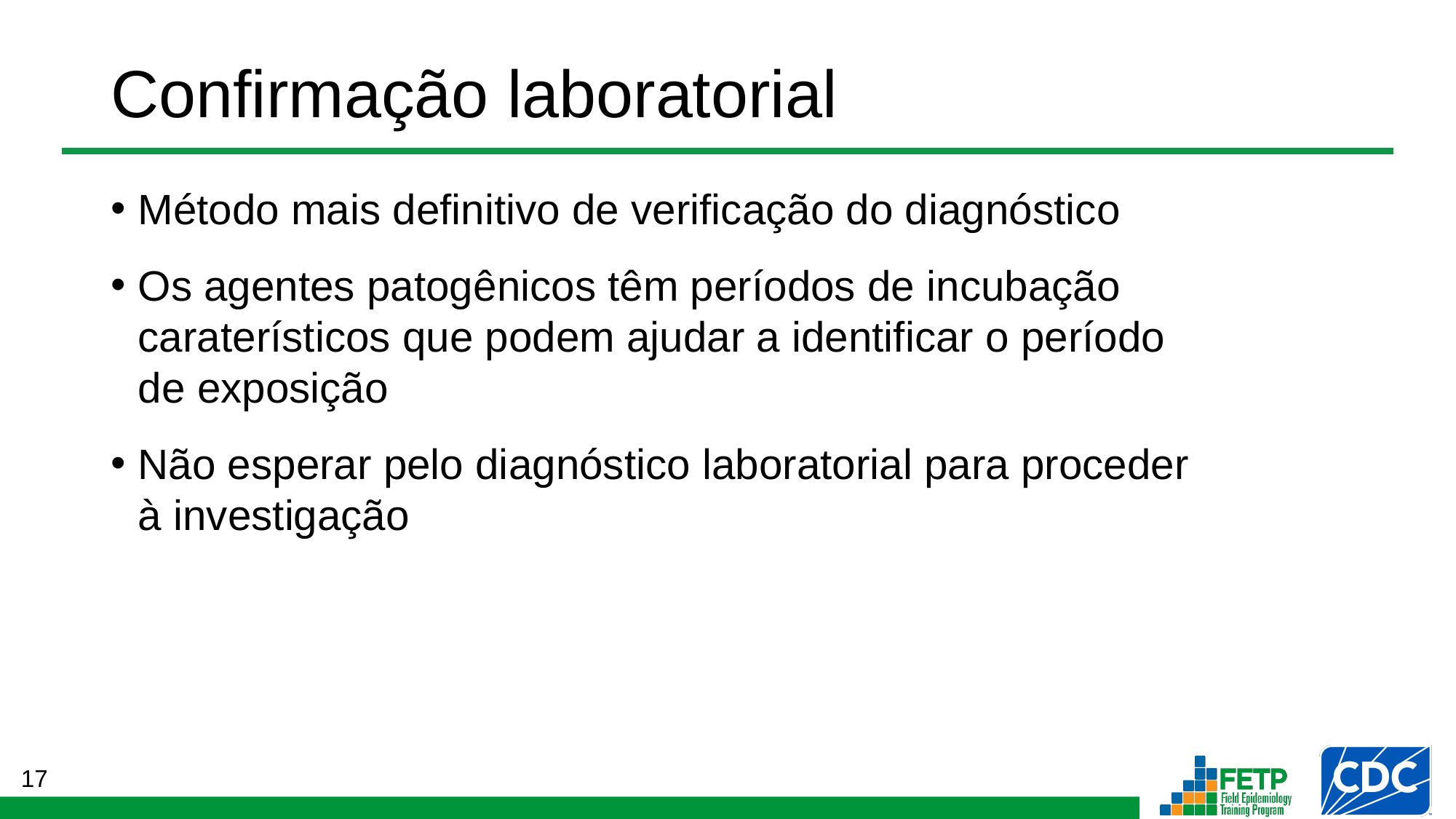

# Confirmação laboratorial
Método mais definitivo de verificação do diagnóstico
Os agentes patogênicos têm períodos de incubação caraterísticos que podem ajudar a identificar o período
de exposição
Não esperar pelo diagnóstico laboratorial para proceder
à investigação